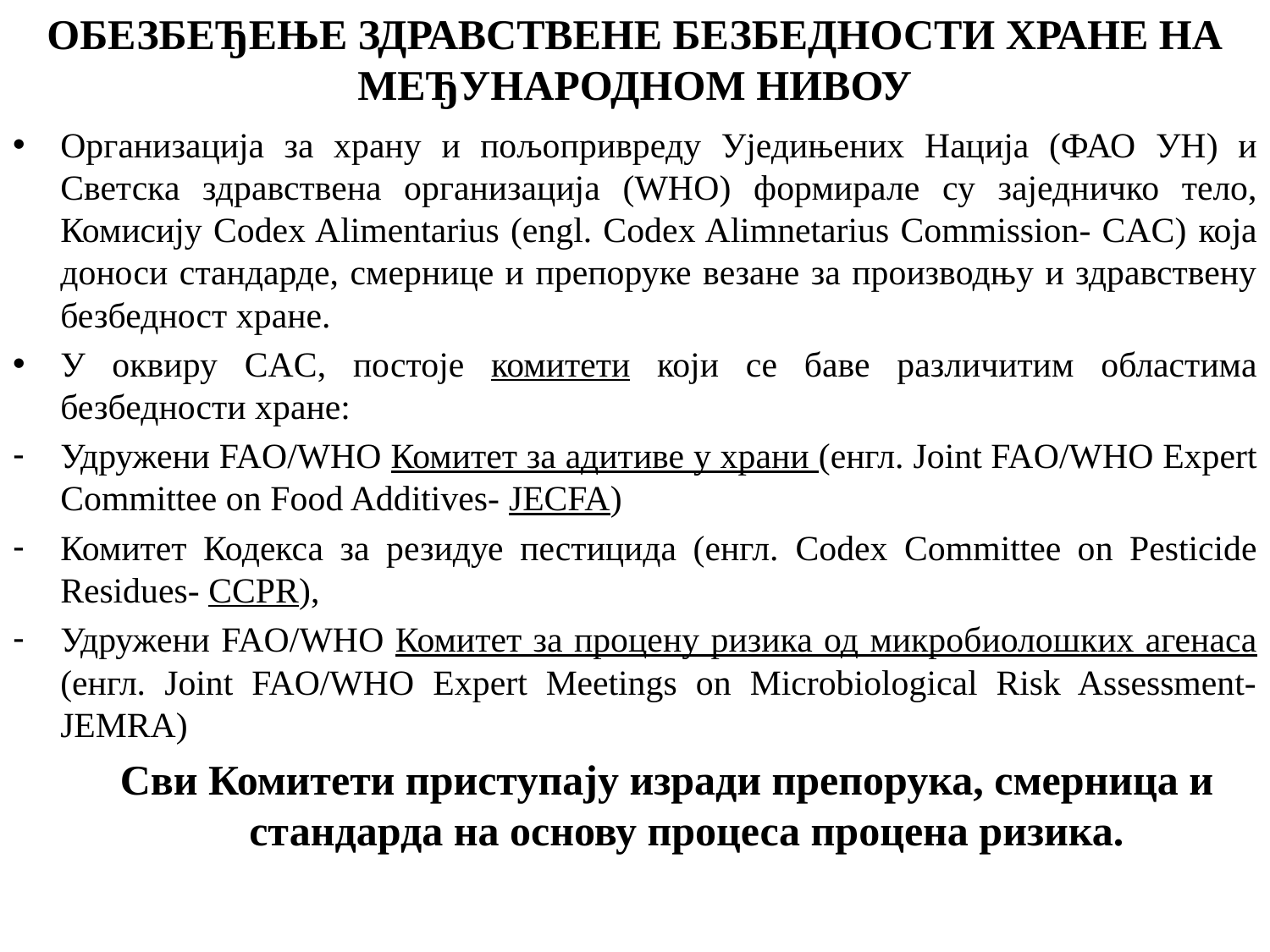

# ОБЕЗБЕЂЕЊЕ ЗДРАВСТВЕНЕ БЕЗБЕДНОСТИ ХРАНЕ НА МЕЂУНАРОДНОМ НИВОУ
Организација за храну и пољопривреду Уједињених Нација (ФАО УН) и Светска здравствена организација (WHO) формирале су заједничко тело, Комисију Codex Alimentarius (engl. Codex Alimnetarius Commission- CAC) која доноси стандарде, смернице и препоруке везане за производњу и здравствену безбедност хране.
У оквиру CAC, постоје комитети који се баве различитим областима безбедности хране:
Удружени FAO/WHO Комитет за адитиве у храни (енгл. Joint FAO/WHO Expert Committee on Food Additives- JECFA)
Комитет Кодекса за резидуе пестицида (енгл. Codex Committee on Pesticide Residues- CCPR),
Удружени FAO/WHO Комитет за процену ризика од микробиолошких агенаса (енгл. Joint FAO/WHO Expert Meetings on Microbiological Risk Assessment- JEMRA)
Сви Комитети приступају изради препорука, смерница и стандарда на основу процеса процена ризика.